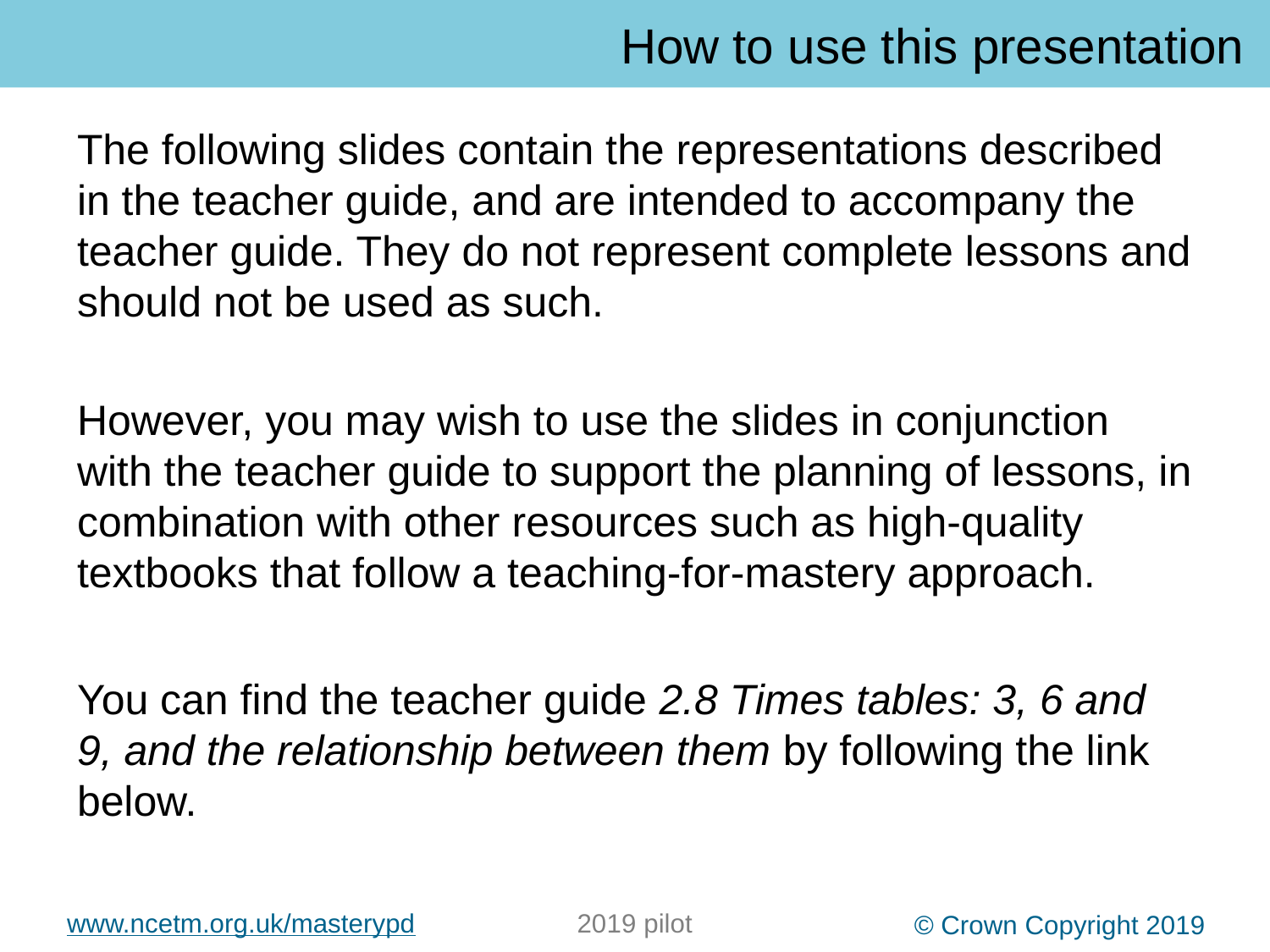

How to use this presentation
You can find the teacher guide 2.8 Times tables: 3, 6 and 9, and the relationship between them by following the link below.